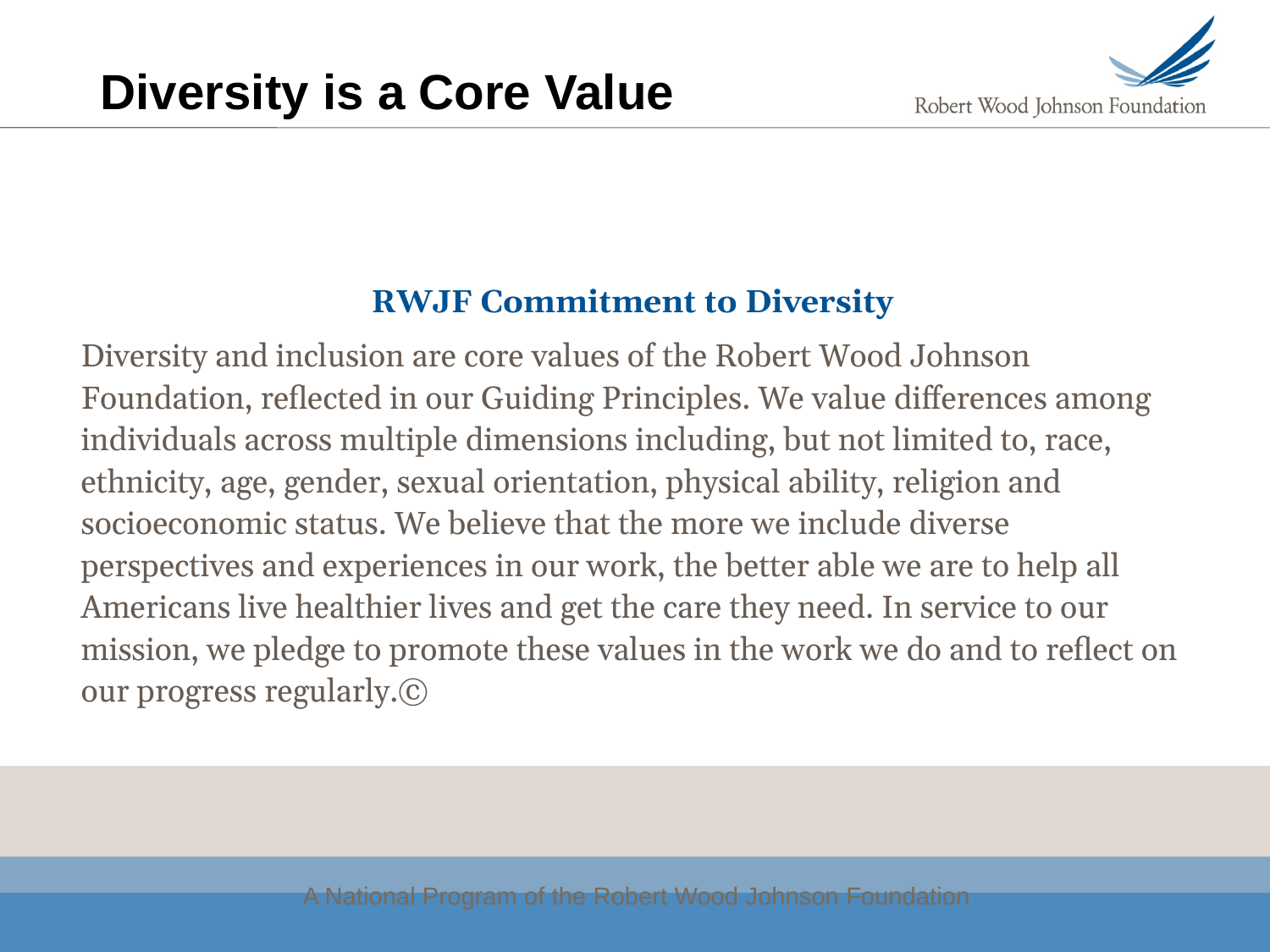

# Diversity is a Core Value
RWJF Commitment to Diversity
Diversity and inclusion are core values of the Robert Wood Johnson Foundation, reflected in our Guiding Principles. We value differences among individuals across multiple dimensions including, but not limited to, race, ethnicity, age, gender, sexual orientation, physical ability, religion and socioeconomic status. We believe that the more we include diverse perspectives and experiences in our work, the better able we are to help all Americans live healthier lives and get the care they need. In service to our mission, we pledge to promote these values in the work we do and to reflect on our progress regularly.©